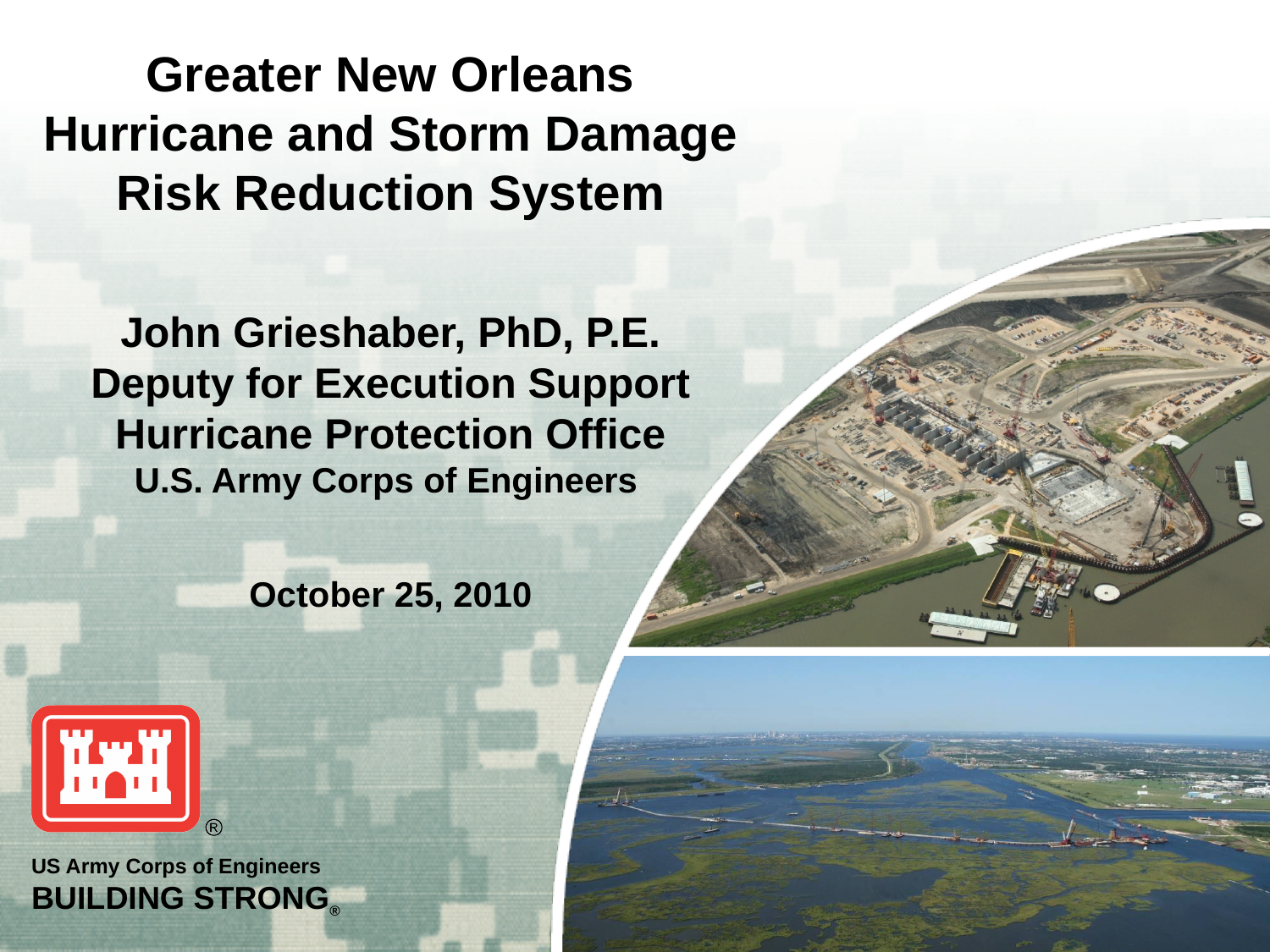

# Greater New Orleans Hurricane and Storm Damage Risk Reduction System John Grieshaber, PhD, P.E. Deputy for Execution Support Hurricane Protection Office U.S. Army Corps of Engineers October 25, 2010